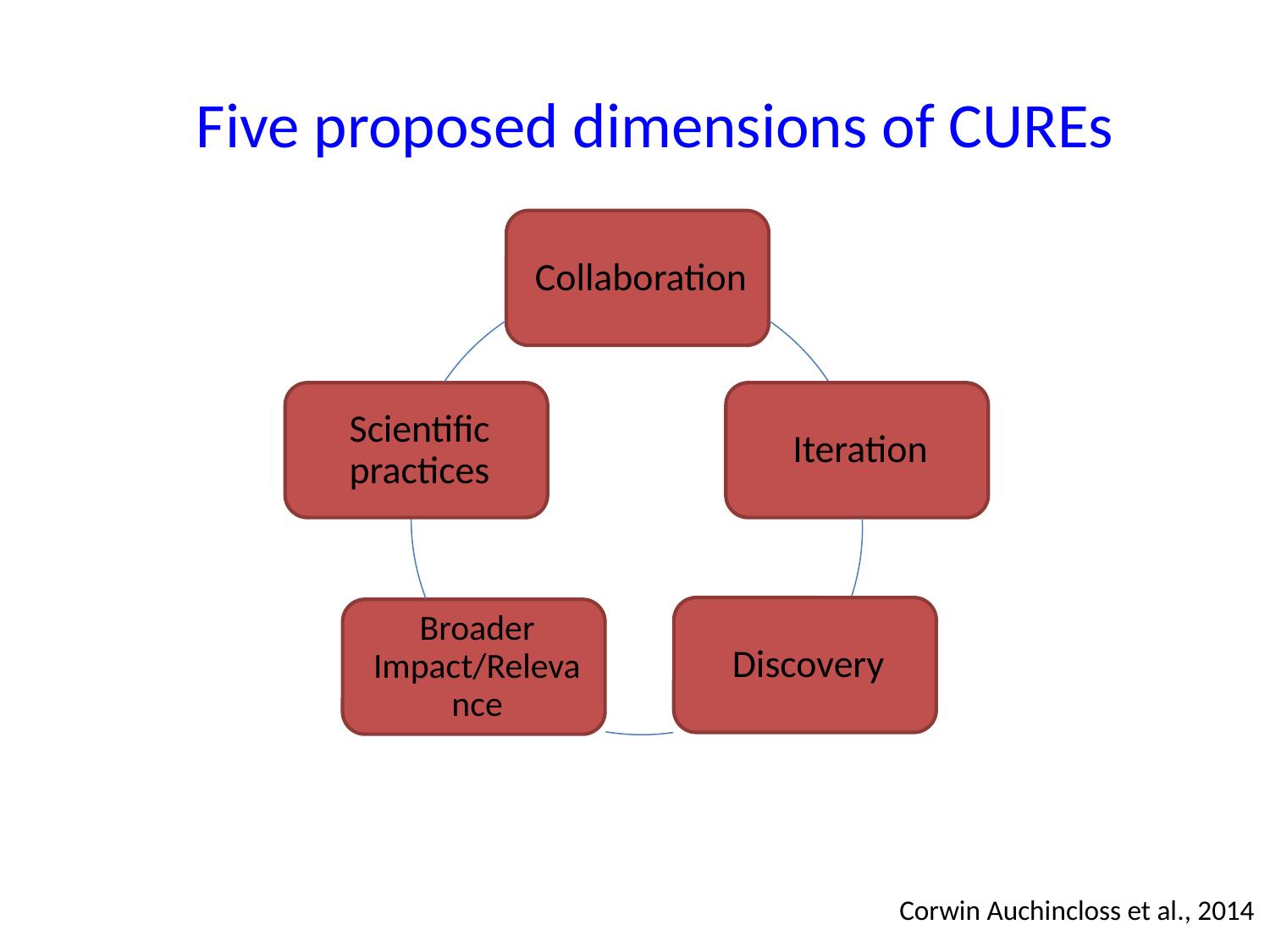

Five proposed dimensions of CUREs

Collaboration
Iteration
Discovery
Broader Impact/Relevance
Scientific practices
Corwin Auchincloss et al., 2014